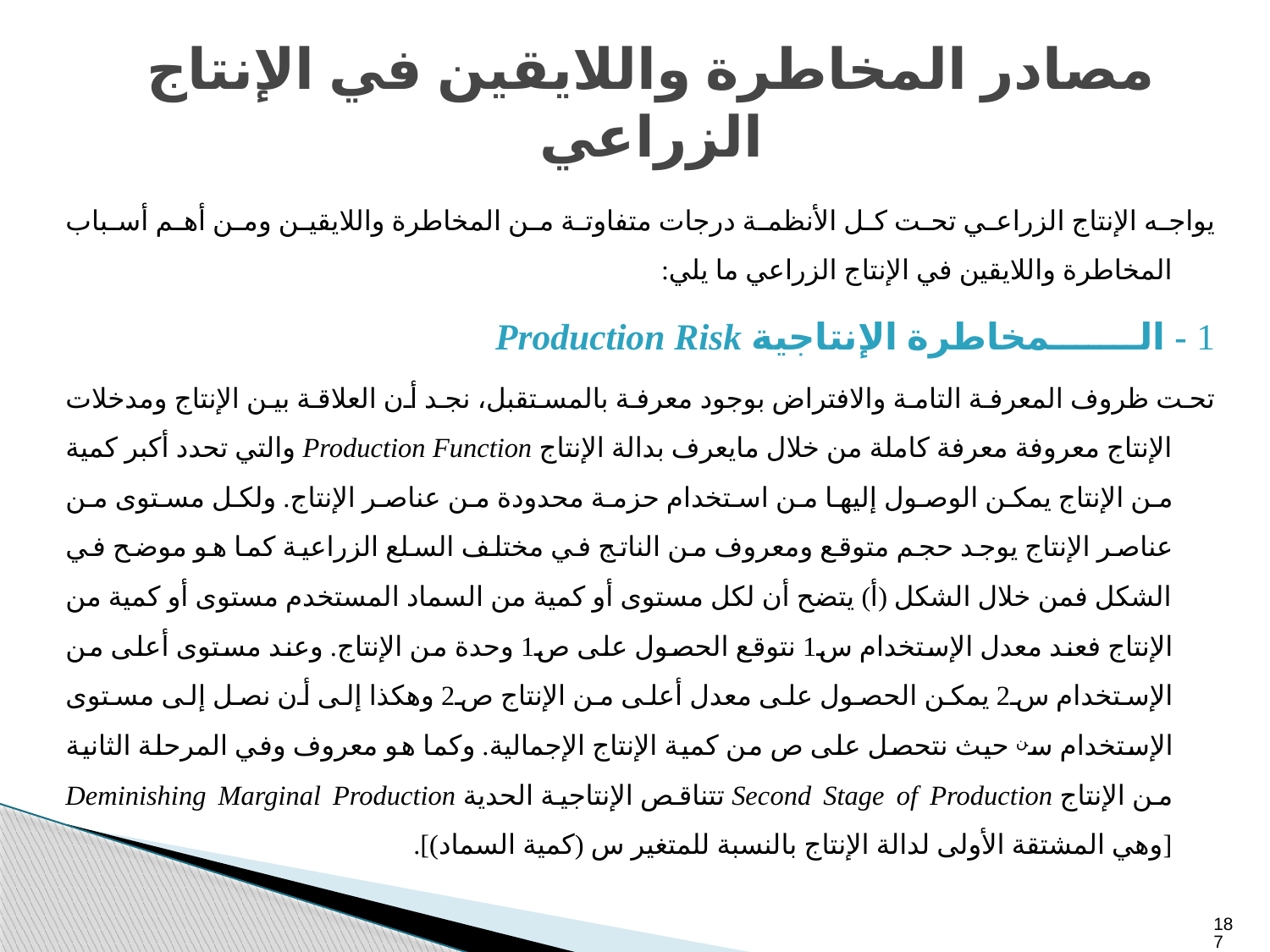

# مصادر المخاطرة واللايقين في الإنتاج الزراعي
يواجه الإنتاج الزراعي تحت كل الأنظمة درجات متفاوتة من المخاطرة واللايقين ومن أهم أسباب المخاطرة واللايقين في الإنتاج الزراعي ما يلي:
1 - الـــــــمخاطرة الإنتاجية Production Risk
تحت ظروف المعرفة التامة والافتراض بوجود معرفة بالمستقبل، نجد أن العلاقة بين الإنتاج ومدخلات الإنتاج معروفة معرفة كاملة من خلال مايعرف بدالة الإنتاج Production Function والتي تحدد أكبر كمية من الإنتاج يمكن الوصول إليها من استخدام حزمة محدودة من عناصر الإنتاج. ولكل مستوى من عناصر الإنتاج يوجد حجم متوقع ومعروف من الناتج في مختلف السلع الزراعية كما هو موضح في الشكل فمن خلال الشكل (أ) يتضح أن لكل مستوى أو كمية من السماد المستخدم مستوى أو كمية من الإنتاج فعند معدل الإستخدام س1 نتوقع الحصول على ص1 وحدة من الإنتاج. وعند مستوى أعلى من الإستخدام س2 يمكن الحصول على معدل أعلى من الإنتاج ص2 وهكذا إلى أن نصل إلى مستوى الإستخدام سن حيث نتحصل على ص من كمية الإنتاج الإجمالية. وكما هو معروف وفي المرحلة الثانية من الإنتاج Second Stage of Production تتناقص الإنتاجية الحدية Deminishing Marginal Production [وهي المشتقة الأولى لدالة الإنتاج بالنسبة للمتغير س (كمية السماد)].
187